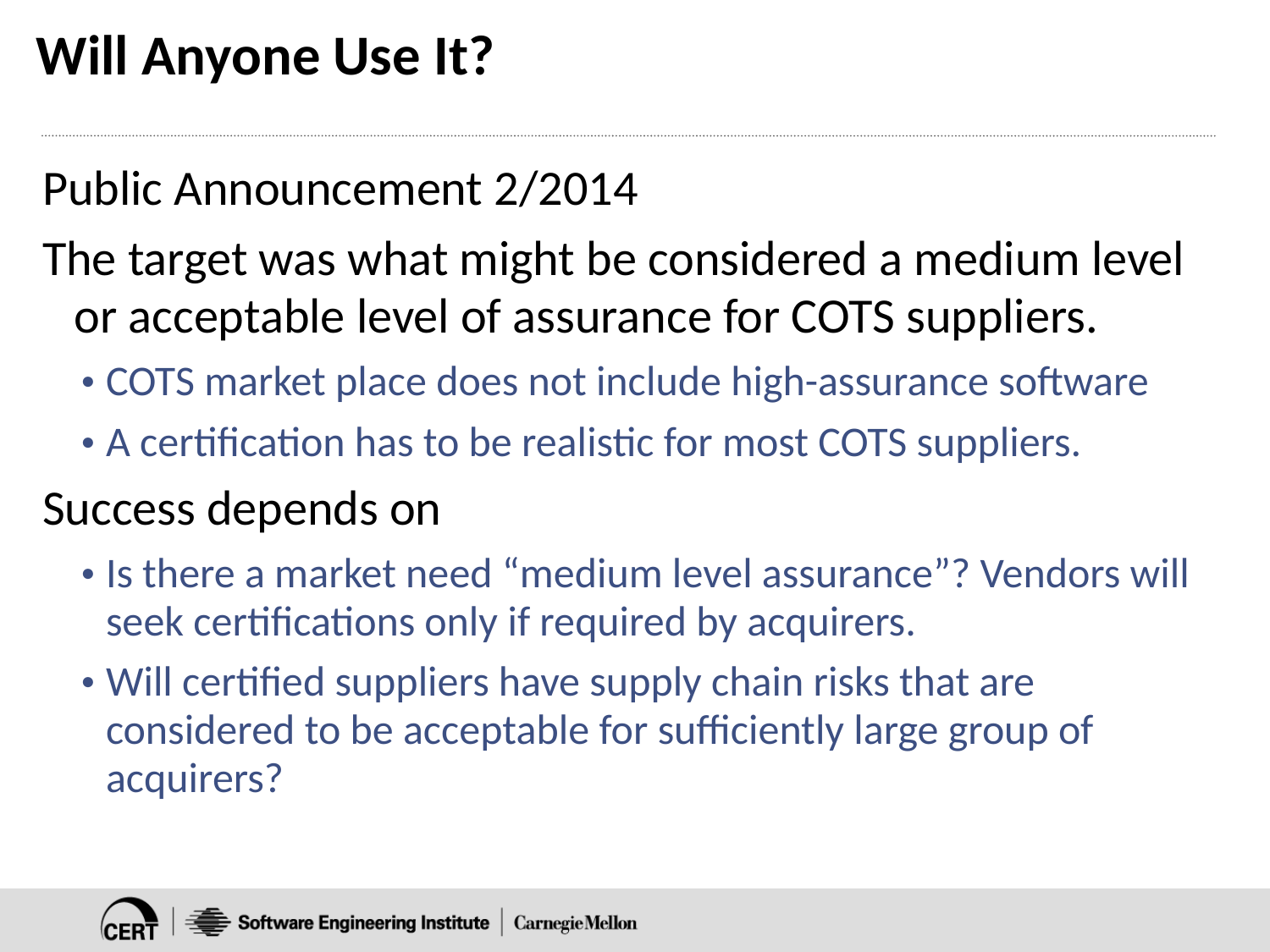

# Will Anyone Use It?
Public Announcement 2/2014
The target was what might be considered a medium level or acceptable level of assurance for COTS suppliers.
COTS market place does not include high-assurance software
A certification has to be realistic for most COTS suppliers.
Success depends on
Is there a market need “medium level assurance”? Vendors will seek certifications only if required by acquirers.
Will certified suppliers have supply chain risks that are considered to be acceptable for sufficiently large group of acquirers?